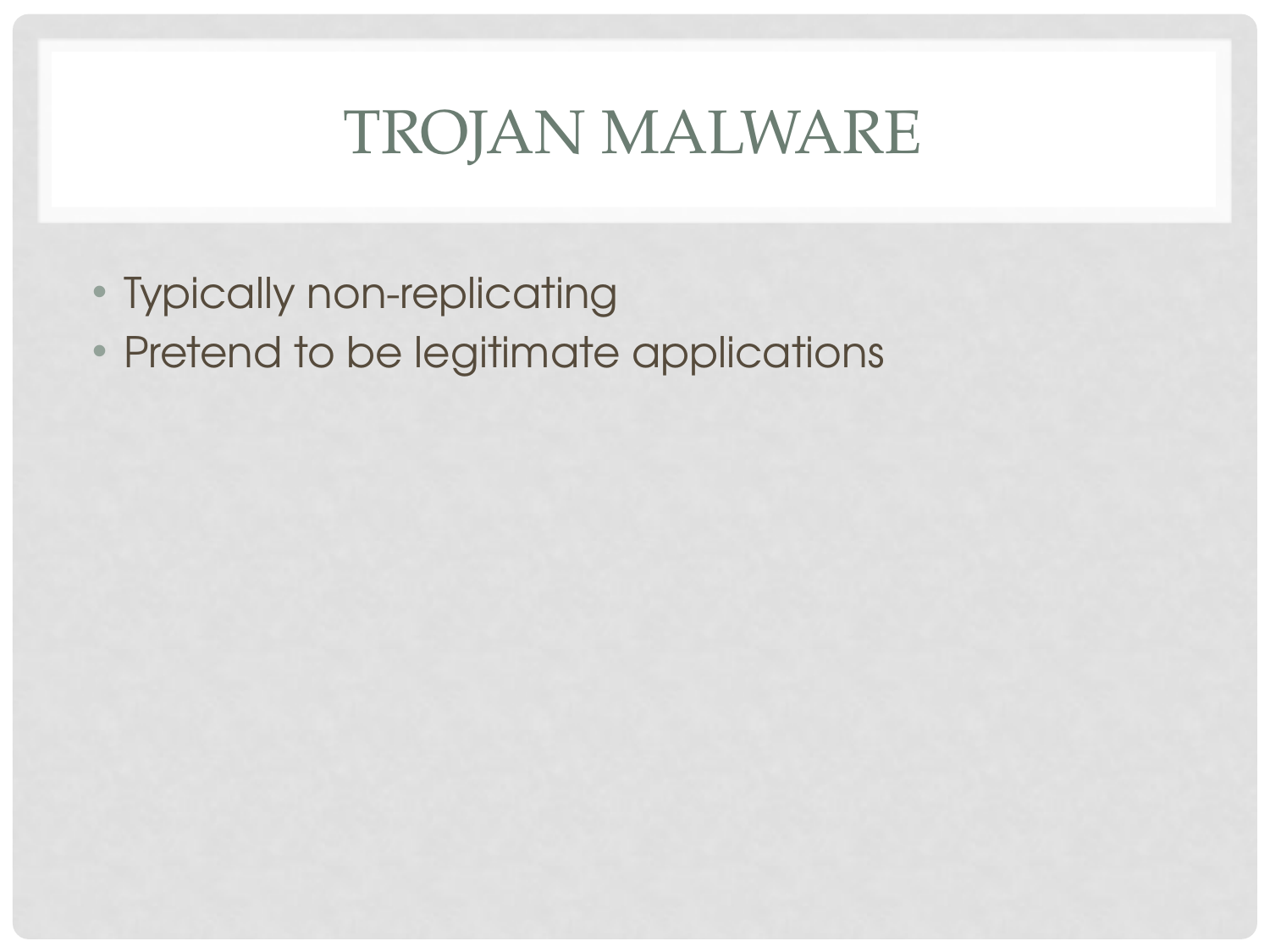

# Trojan malware
Typically non-replicating
Pretend to be legitimate applications